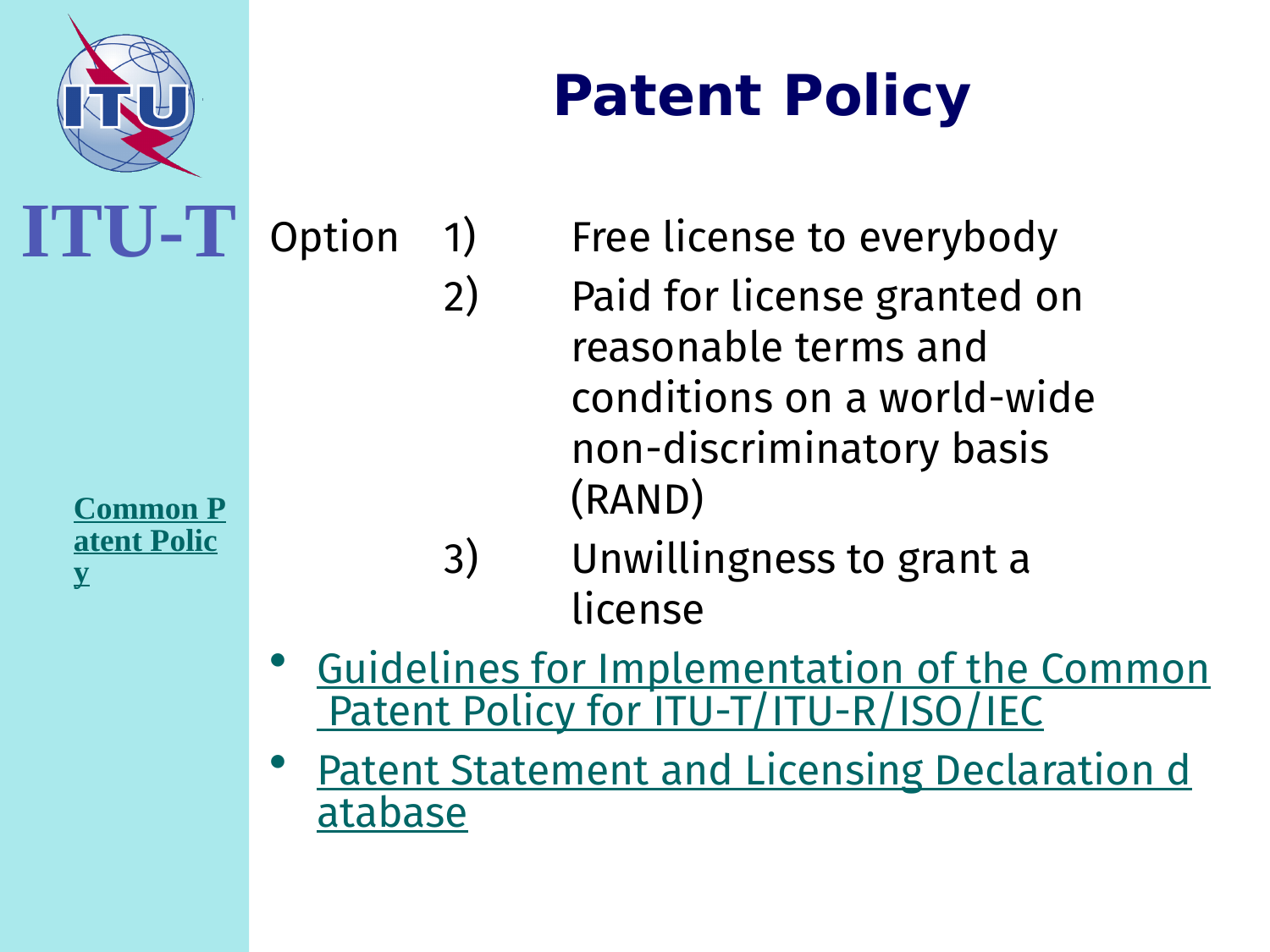

# Patent Policy
Option	1) 	Free license to everybody
		2) 	Paid for license granted on 			reasonable terms and 				conditions on a world-wide 			non-discriminatory basis 				(RAND)
		3) 	Unwillingness to grant a 				license
Guidelines for Implementation of the Common Patent Policy for ITU-T/ITU-R/ISO/IEC
Patent Statement and Licensing Declaration database
Common Patent Policy